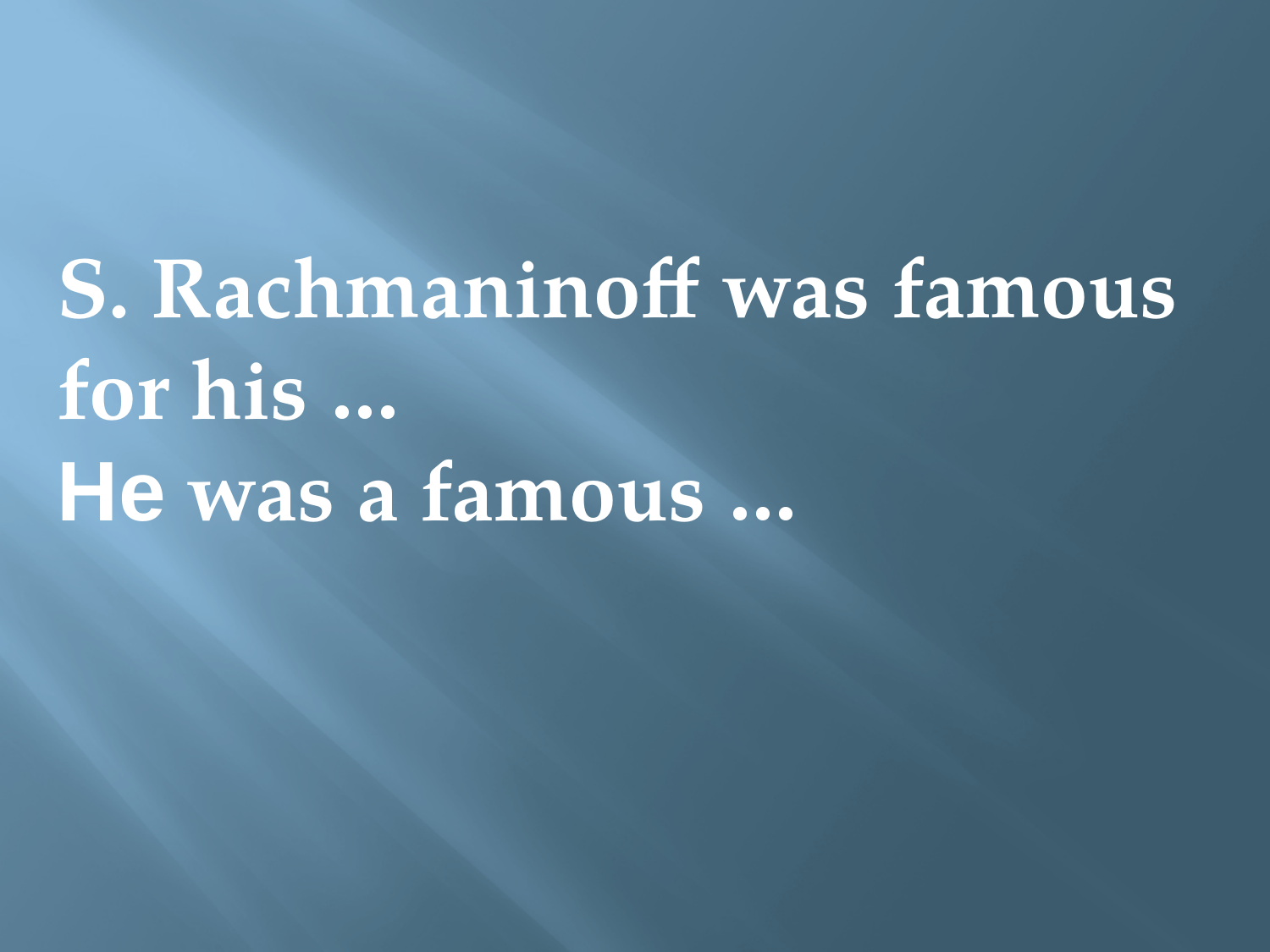

# S. Rachmaninoff was famous for his … Не was a famous …